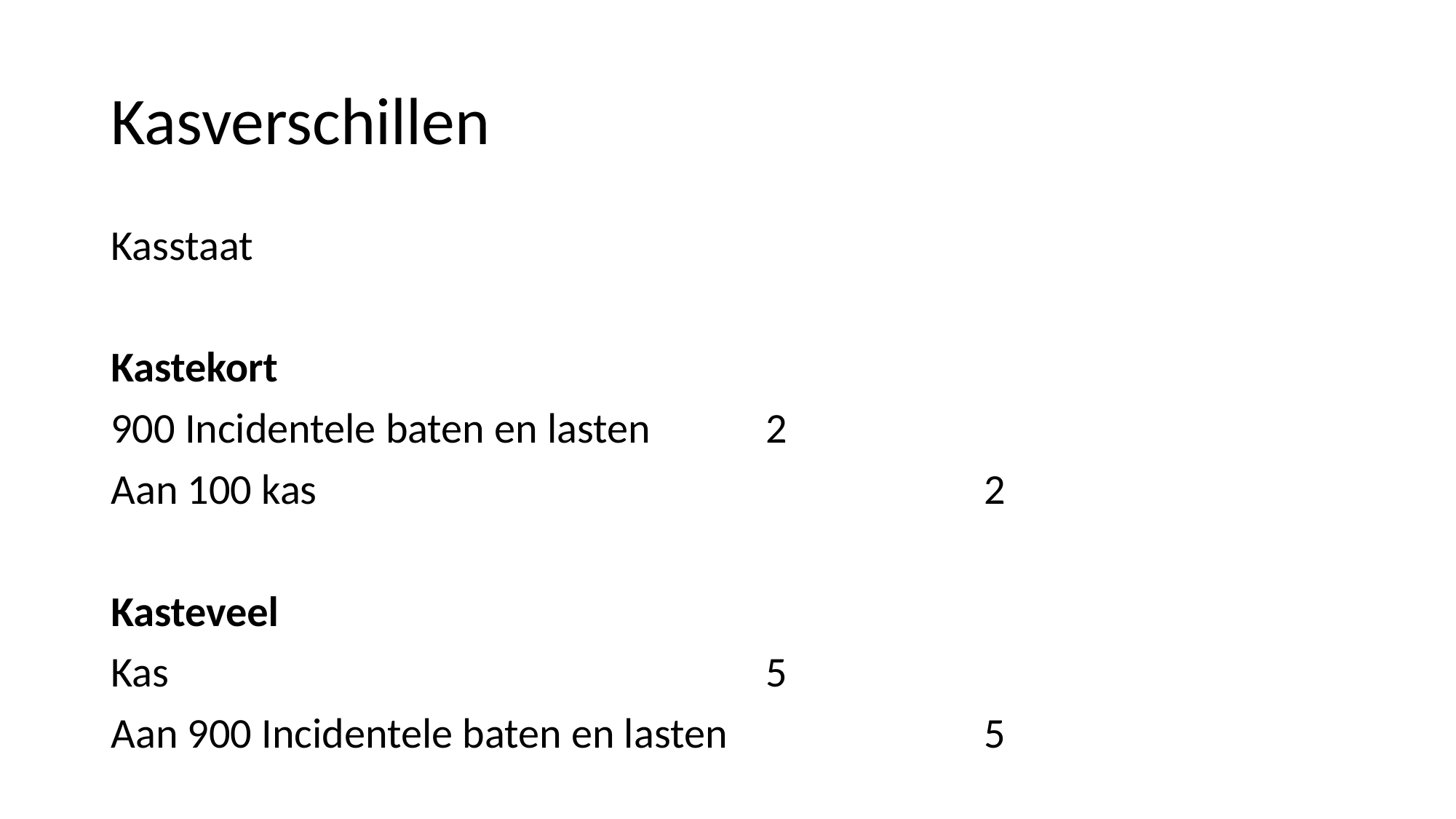

# Kasverschillen
Kasstaat

Kastekort
900 Incidentele baten en lasten		2
Aan 100 kas							2

Kasteveel
Kas 						5
Aan 900 Incidentele baten en lasten			5